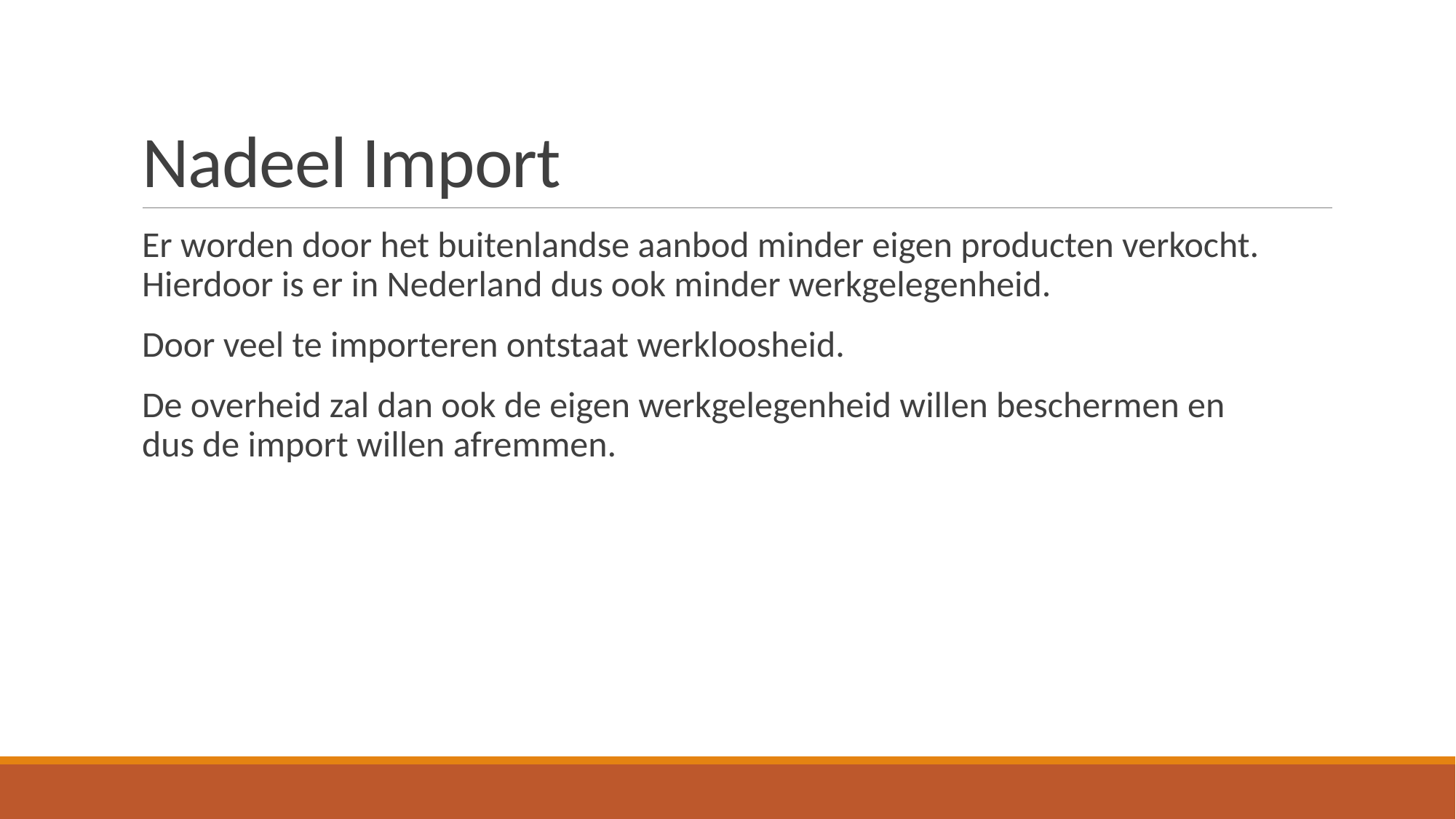

# Nadeel Import
Er worden door het buitenlandse aanbod minder eigen producten verkocht. Hierdoor is er in Nederland dus ook minder werkgelegenheid.
Door veel te importeren ontstaat werkloosheid.
De overheid zal dan ook de eigen werkgelegenheid willen beschermen en dus de import willen afremmen.